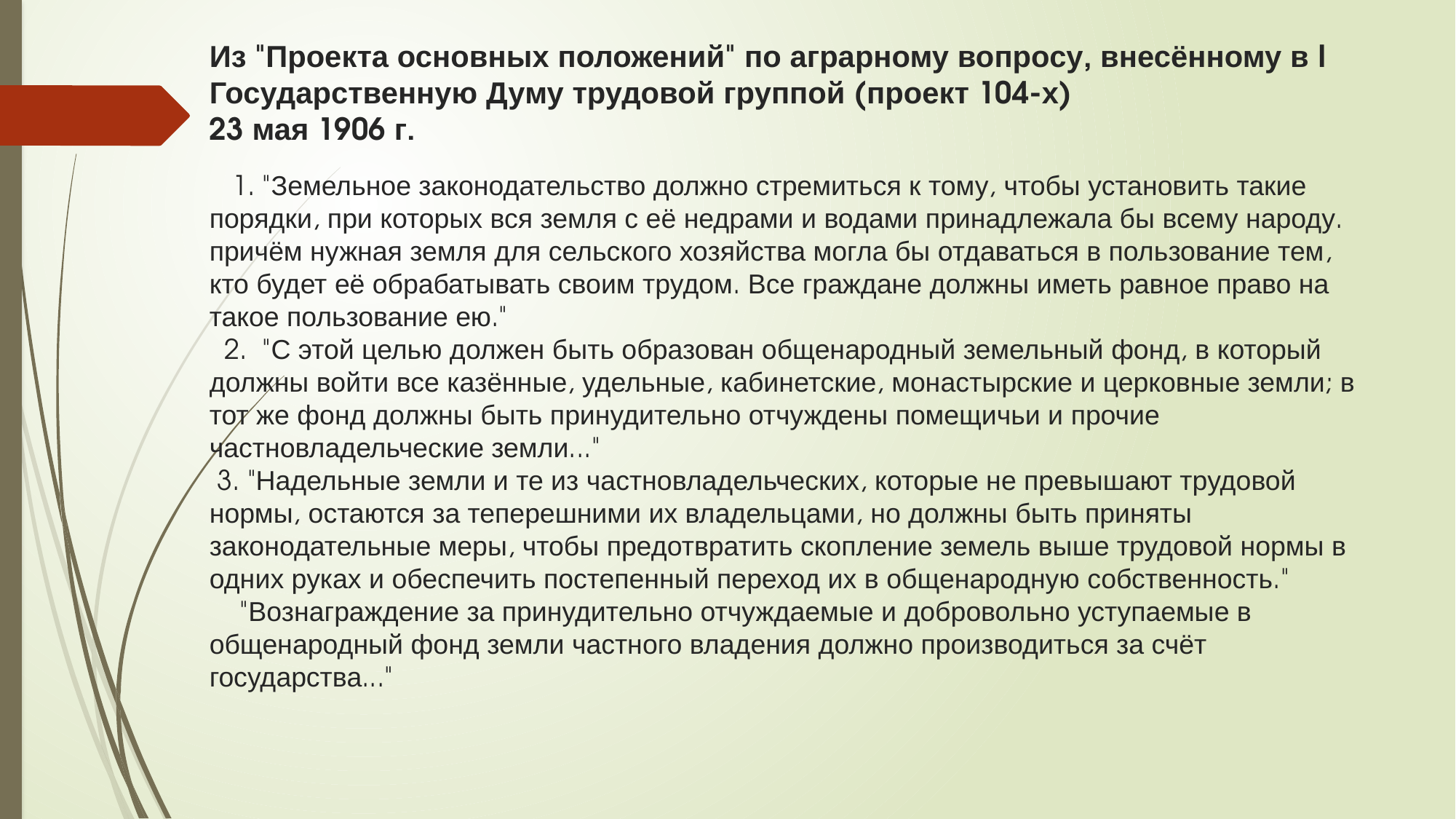

# Из "Проекта основных положений" по аграрному вопросу, внесённому в I Государственную Думу трудовой группой (проект 104-х) 23 мая 1906 г. 1. "Земельное законодательство должно стремиться к тому, чтобы установить такие порядки, при которых вся земля с её недрами и водами принадлежала бы всему народу. причём нужная земля для сельского хозяйства могла бы отдаваться в пользование тем, кто будет её обрабатывать своим трудом. Все граждане должны иметь равное право на такое пользование ею." 2.  "С этой целью должен быть образован общенародный земельный фонд, в который должны войти все казённые, удельные, кабинетские, монастырские и церковные земли; в тот же фонд должны быть принудительно отчуждены помещичьи и прочие частновладельческие земли..." 3. "Надельные земли и те из частновладельческих, которые не превышают трудовой нормы, остаются за теперешними их владельцами, но должны быть приняты законодательные меры, чтобы предотвратить скопление земель выше трудовой нормы в одних руках и обеспечить постепенный переход их в общенародную собственность." "Вознаграждение за принудительно отчуждаемые и добровольно уступаемые в общенародный фонд земли частного владения должно производиться за счёт государства..."